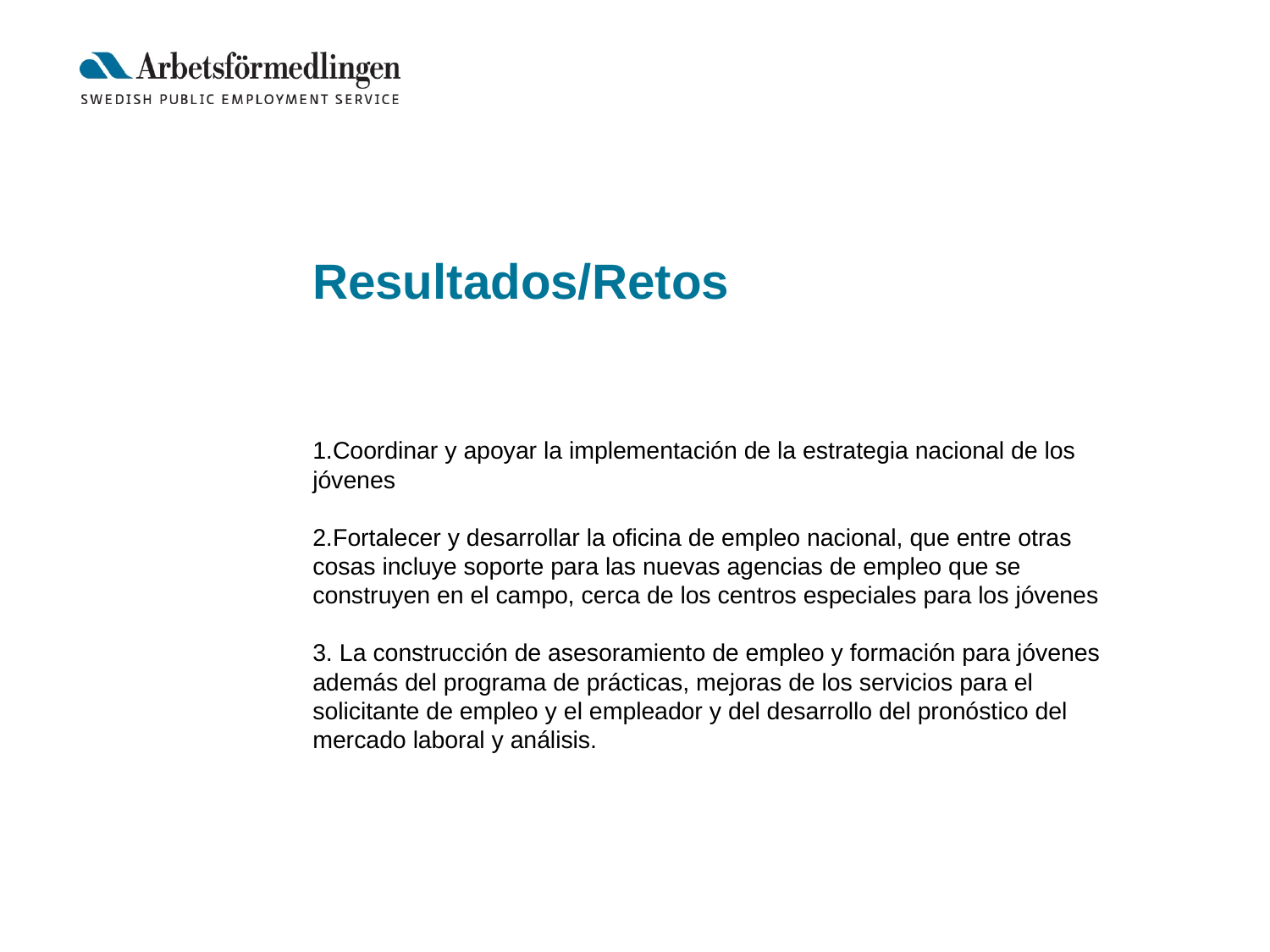

# Resultados/Retos
1.Coordinar y apoyar la implementación de la estrategia nacional de los jóvenes
2.Fortalecer y desarrollar la oficina de empleo nacional, que entre otras cosas incluye soporte para las nuevas agencias de empleo que se construyen en el campo, cerca de los centros especiales para los jóvenes
3. La construcción de asesoramiento de empleo y formación para jóvenes además del programa de prácticas, mejoras de los servicios para el solicitante de empleo y el empleador y del desarrollo del pronóstico del mercado laboral y análisis.